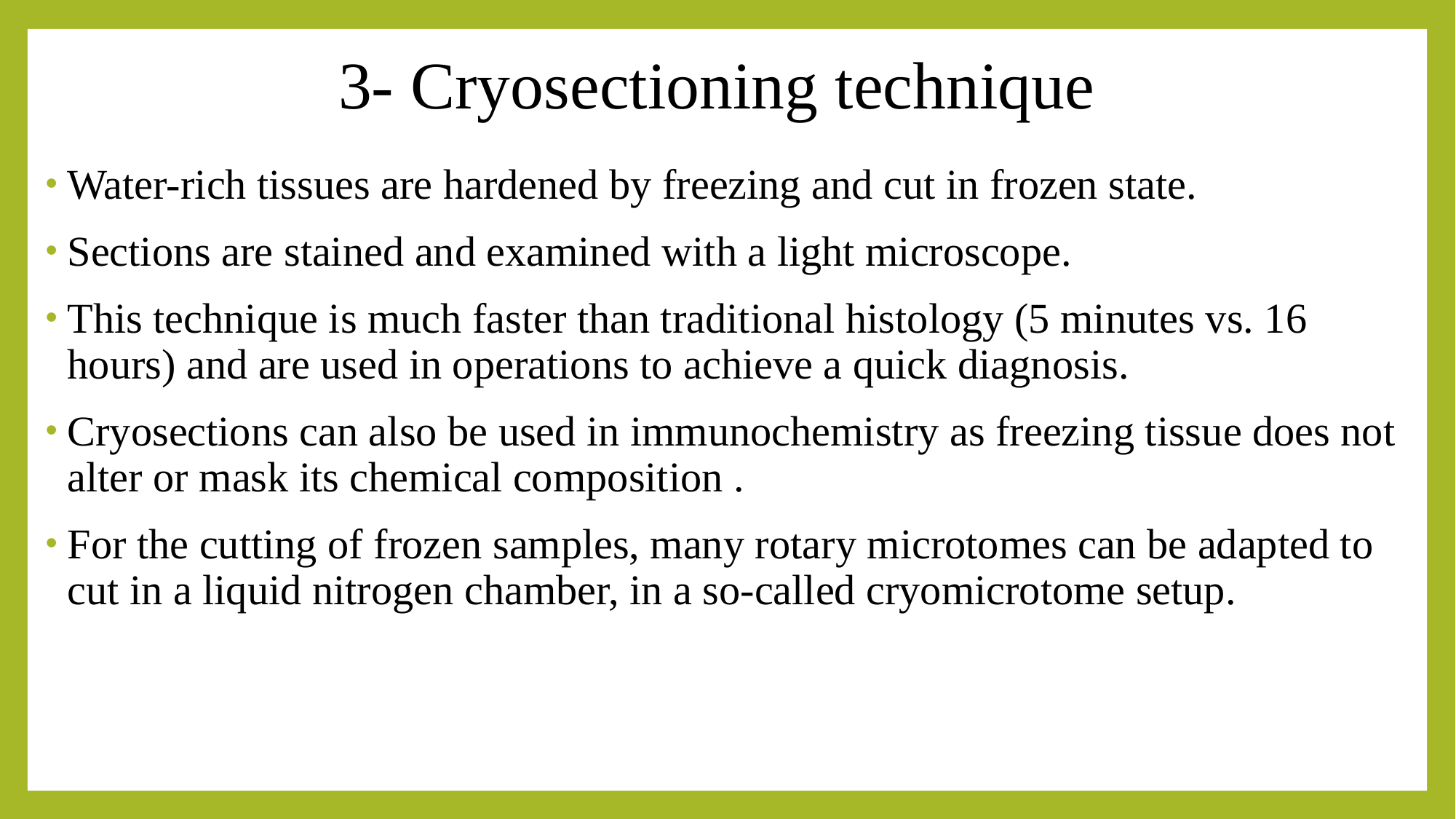

# 3- Cryosectioning technique
Water-rich tissues are hardened by freezing and cut in frozen state.
Sections are stained and examined with a light microscope.
This technique is much faster than traditional histology (5 minutes vs. 16 hours) and are used in operations to achieve a quick diagnosis.
Cryosections can also be used in immunochemistry as freezing tissue does not alter or mask its chemical composition .
For the cutting of frozen samples, many rotary microtomes can be adapted to cut in a liquid nitrogen chamber, in a so-called cryomicrotome setup.